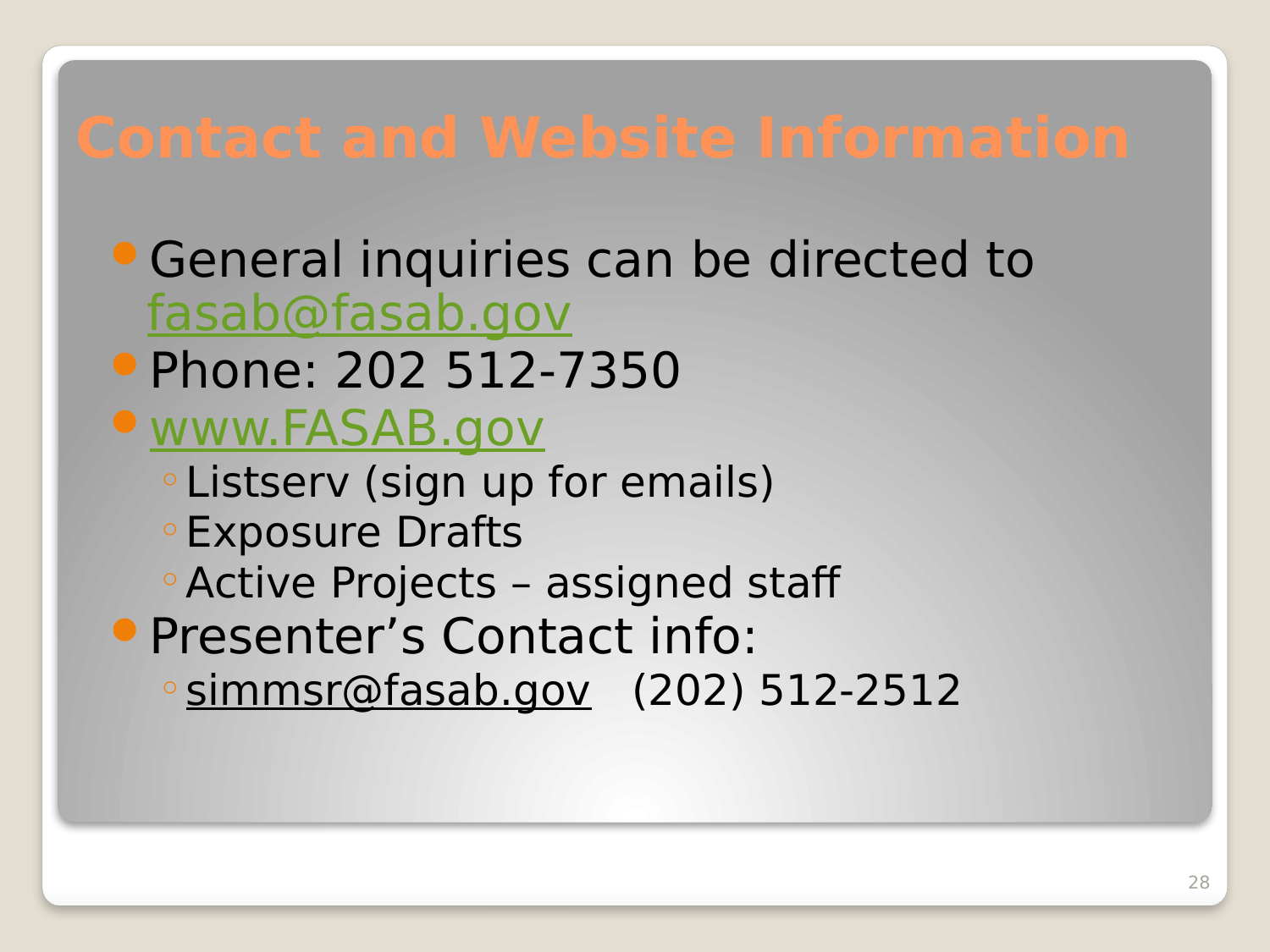

# Contact and Website Information
General inquiries can be directed to fasab@fasab.gov
Phone: 202 512-7350
www.FASAB.gov
Listserv (sign up for emails)
Exposure Drafts
Active Projects – assigned staff
Presenter’s Contact info:
simmsr@fasab.gov   (202) 512-2512

28